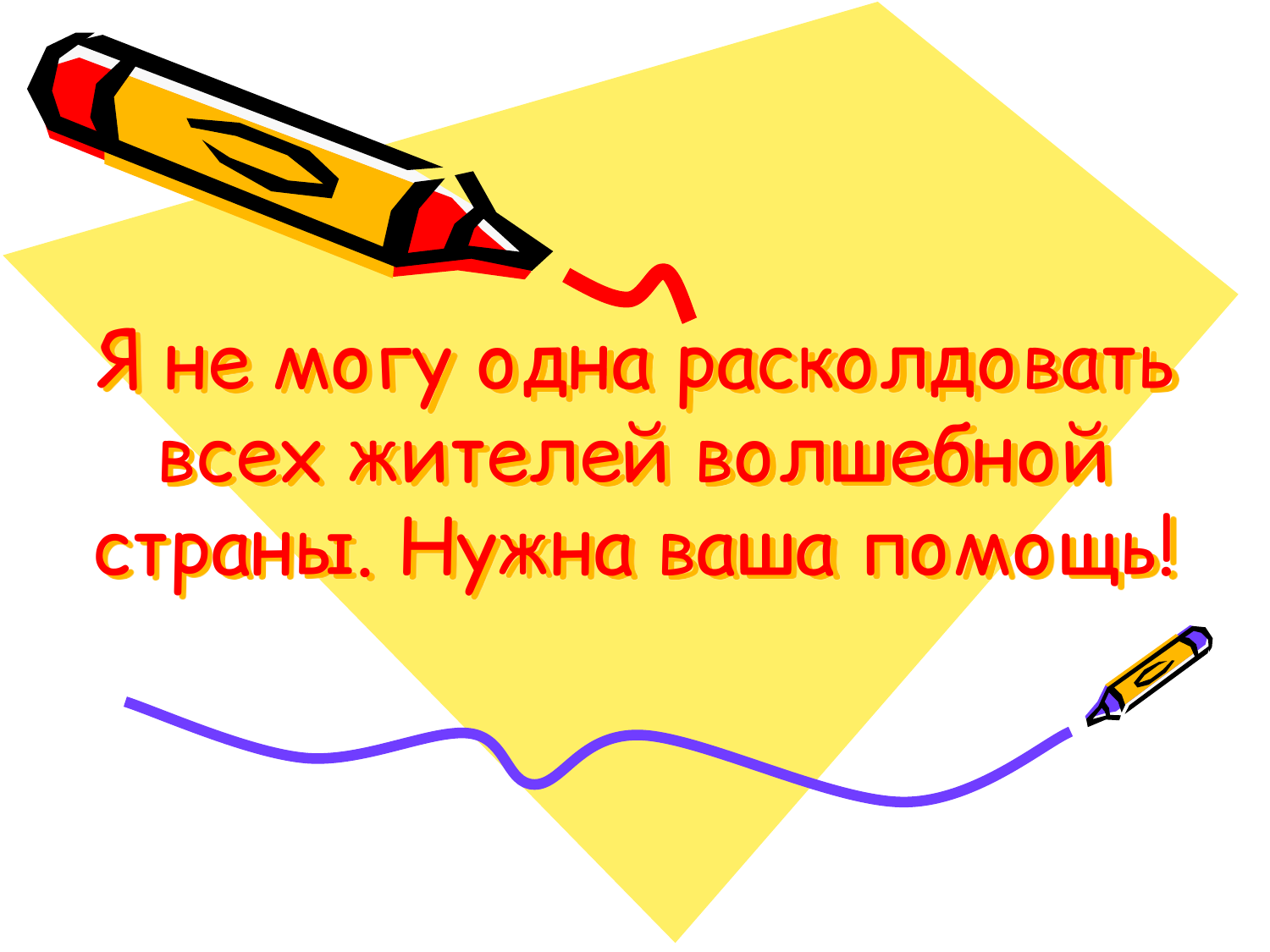

# Я не могу одна расколдовать всех жителей волшебной страны. Нужна ваша помощь!